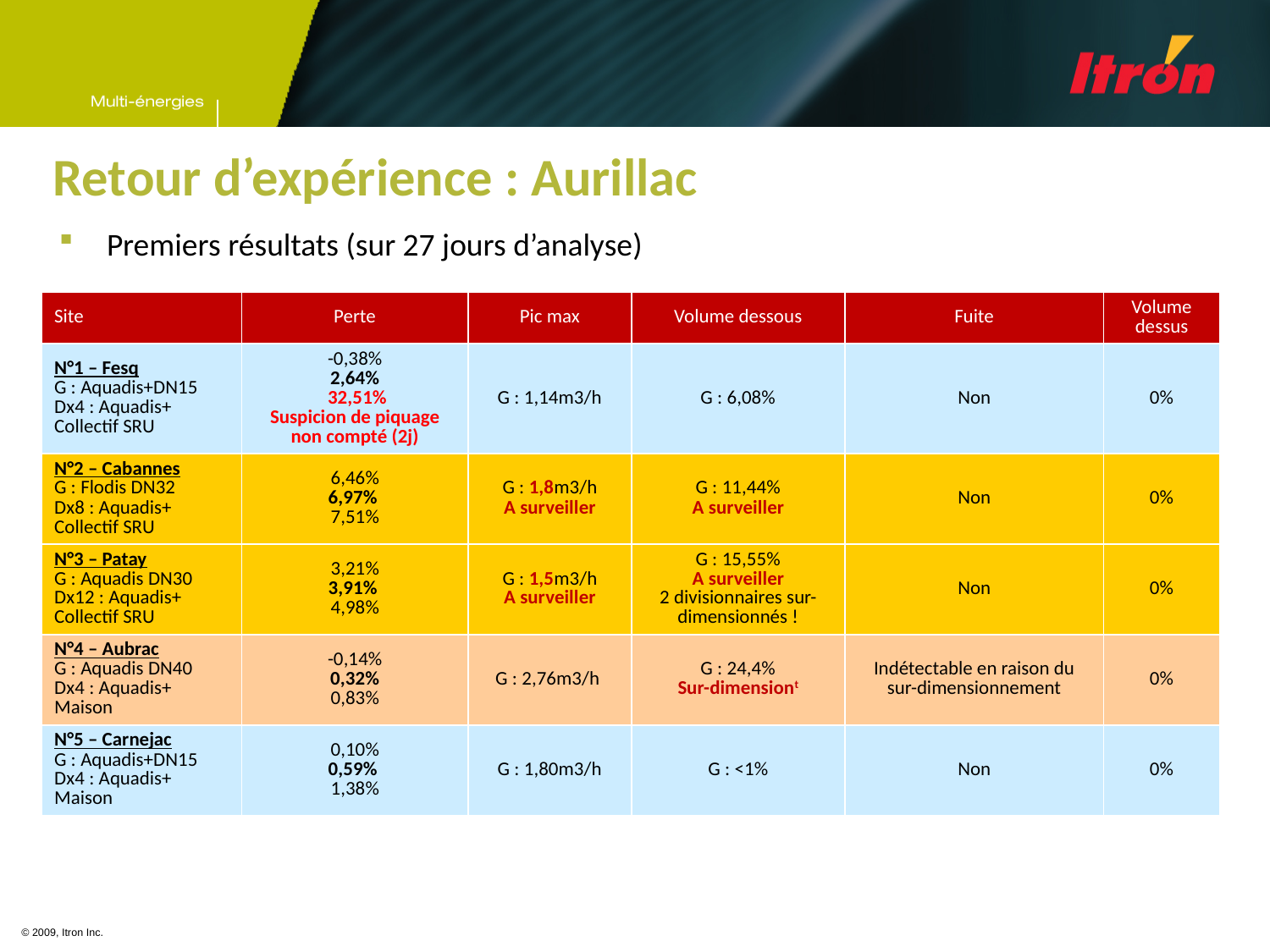

# Retour d’expérience : Aurillac
Premiers résultats (sur 27 jours d’analyse)

| Site | Perte | Pic max | Volume dessous | Fuite | Volume dessus |
| --- | --- | --- | --- | --- | --- |
| N°1 – Fesq G : Aquadis+DN15 Dx4 : Aquadis+ Collectif SRU | -0,38% 2,64% 32,51% Suspicion de piquage non compté (2j) | G : 1,14m3/h | G : 6,08% | Non | 0% |
| N°2 – Cabannes G : Flodis DN32 Dx8 : Aquadis+ Collectif SRU | 6,46% 6,97% 7,51% | G : 1,8m3/h A surveiller | G : 11,44% A surveiller | Non | 0% |
| N°3 – Patay G : Aquadis DN30 Dx12 : Aquadis+ Collectif SRU | 3,21% 3,91% 4,98% | G : 1,5m3/h A surveiller | G : 15,55% A surveiller 2 divisionnaires sur-dimensionnés ! | Non | 0% |
| N°4 – Aubrac G : Aquadis DN40 Dx4 : Aquadis+ Maison | -0,14% 0,32% 0,83% | G : 2,76m3/h | G : 24,4% Sur-dimensiont | Indétectable en raison du sur-dimensionnement | 0% |
| N°5 – Carnejac G : Aquadis+DN15 Dx4 : Aquadis+ Maison | 0,10% 0,59% 1,38% | G : 1,80m3/h | G : <1% | Non | 0% |